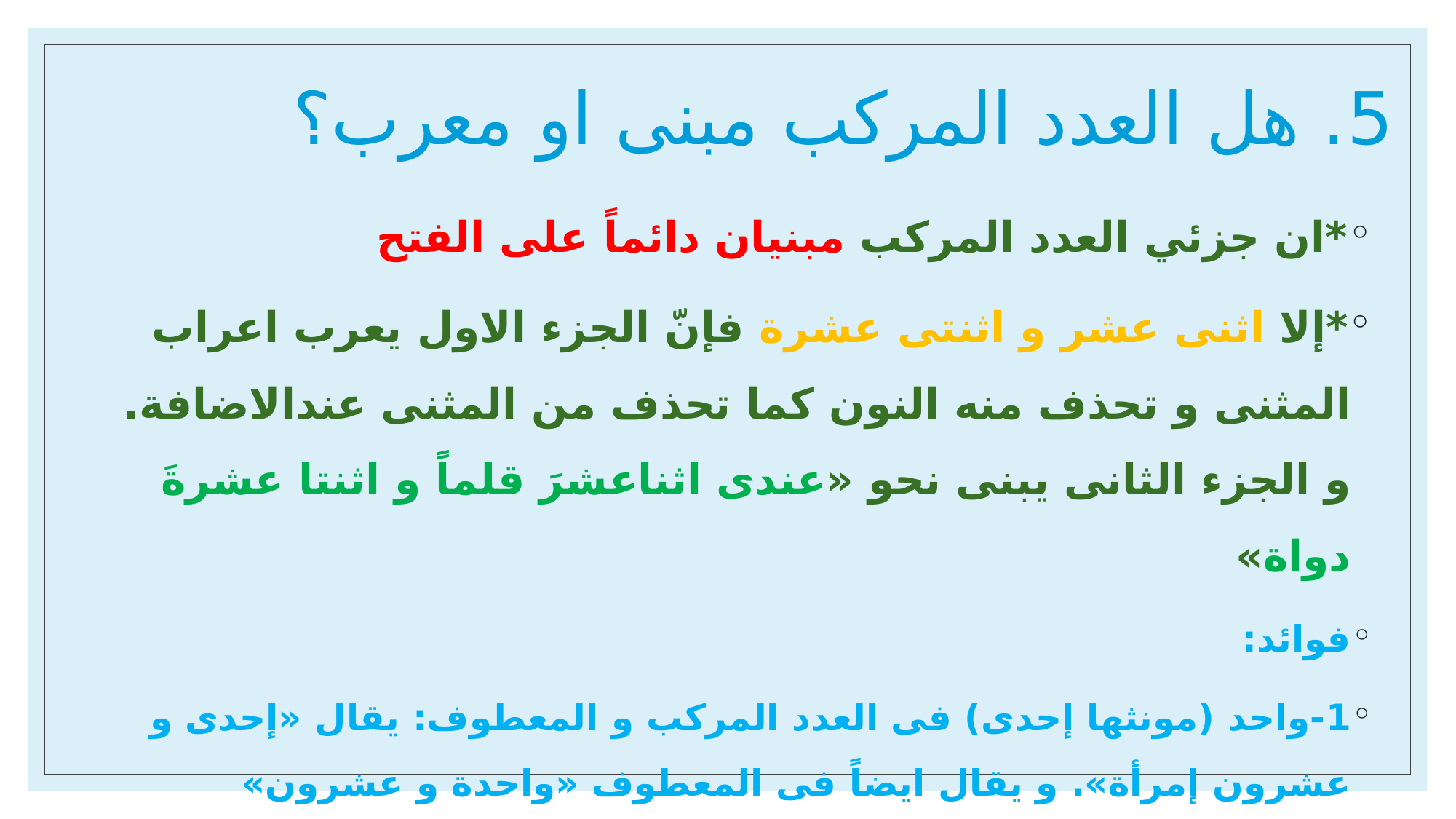

# 5. هل العدد المرکب مبنی او معرب؟
*ان جزئي العدد المرکب مبنیان دائماً علی الفتح
*إلا اثنی عشر و اثنتی عشرة فإنّ الجزء الاول یعرب اعراب المثنی و تحذف منه النون کما تحذف من المثنی عندالاضافة. و الجزء الثانی یبنی نحو «عندی اثناعشرَ قلماً و اثنتا عشرةَ دواة»
فوائد:
1-واحد (مونثها إحدی) فی العدد المرکب و المعطوف: یقال «إحدی و عشرون إمرأة». و یقال ایضاً فی المعطوف «واحدة و عشرون»
۲-شین عشرة مفتوحةْ فی المفرد و ساکنه فی المرکَّب. و شین عشر ساکنه فی المفرد و مفتوحة فی المرکَّب.